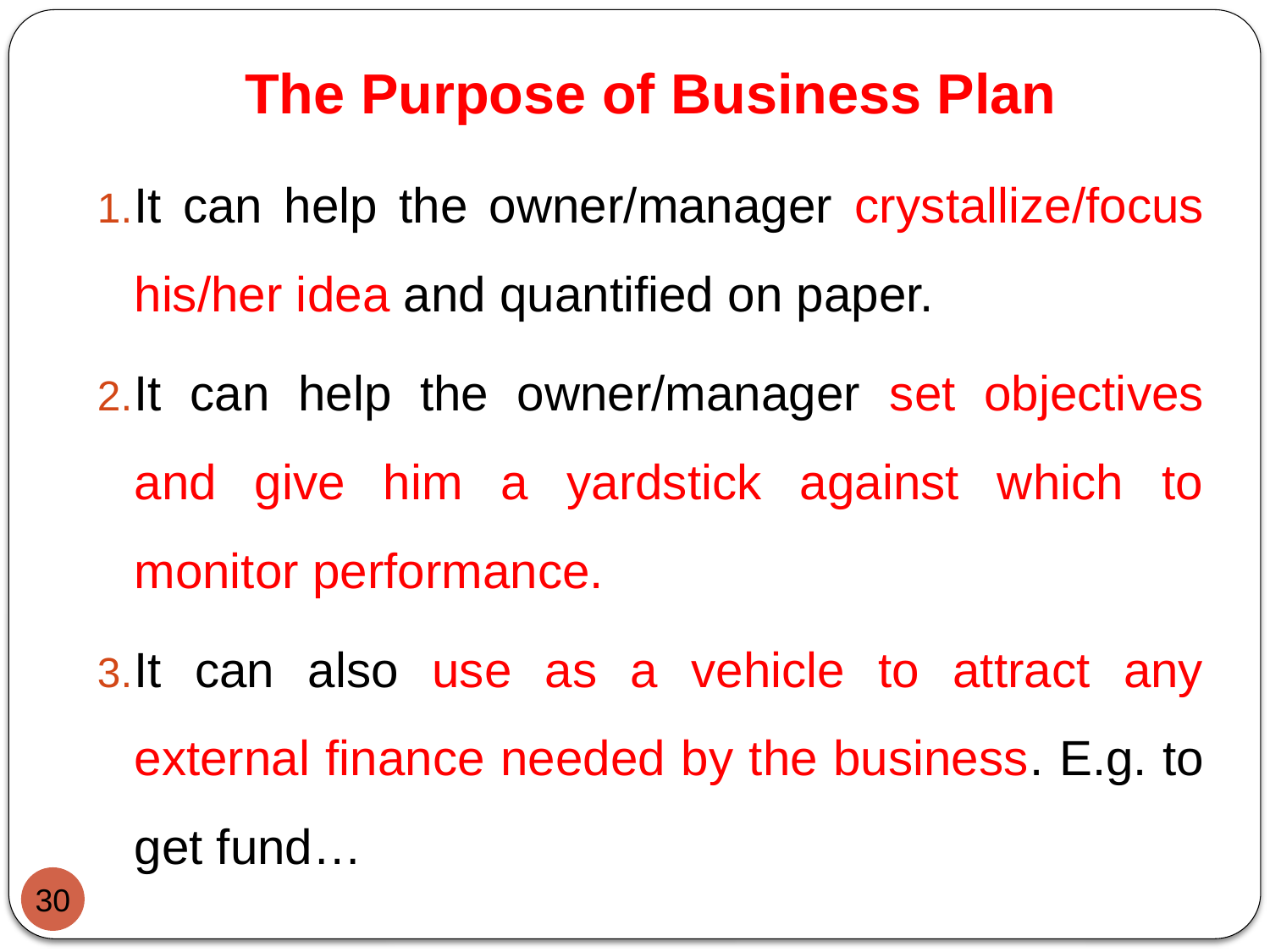

# The Purpose of Business Plan
It can help the owner/manager crystallize/focus his/her idea and quantified on paper.
It can help the owner/manager set objectives and give him a yardstick against which to monitor performance.
It can also use as a vehicle to attract any external finance needed by the business. E.g. to get fund…
30